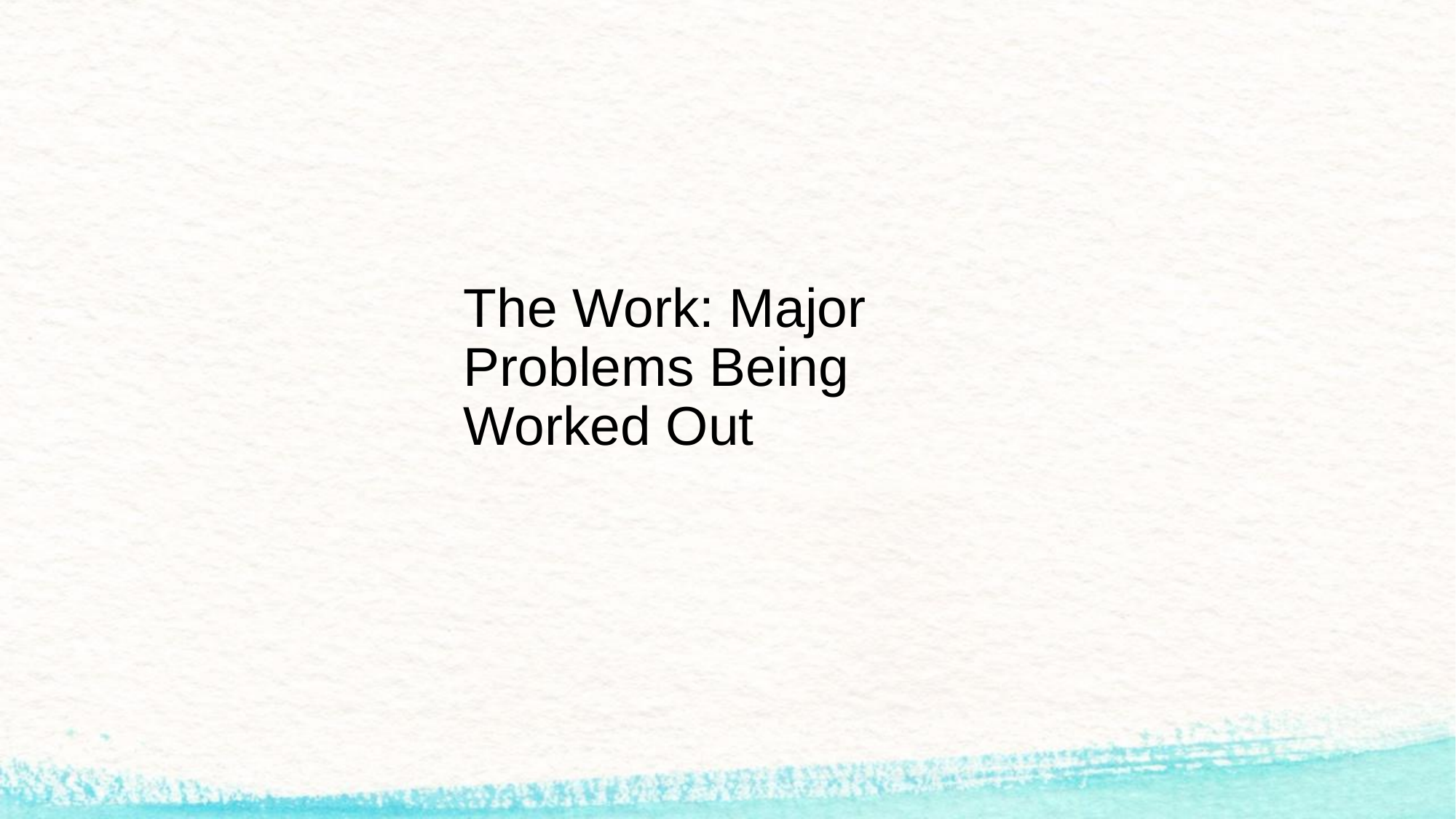

# The Work: Major Problems Being Worked Out